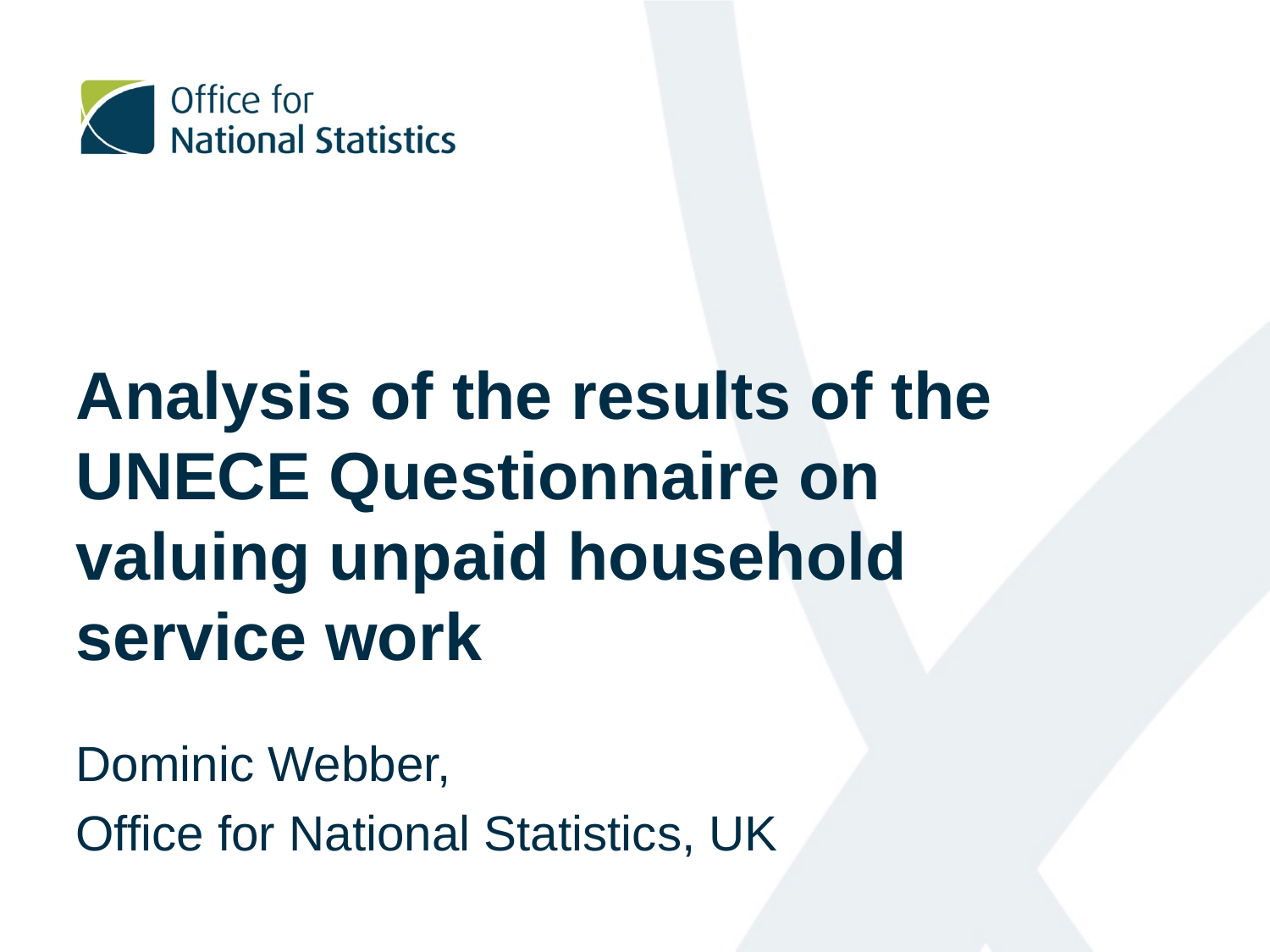

Analysis of the results of the UNECE Questionnaire on valuing unpaid household service work
Dominic Webber,
Office for National Statistics, UK